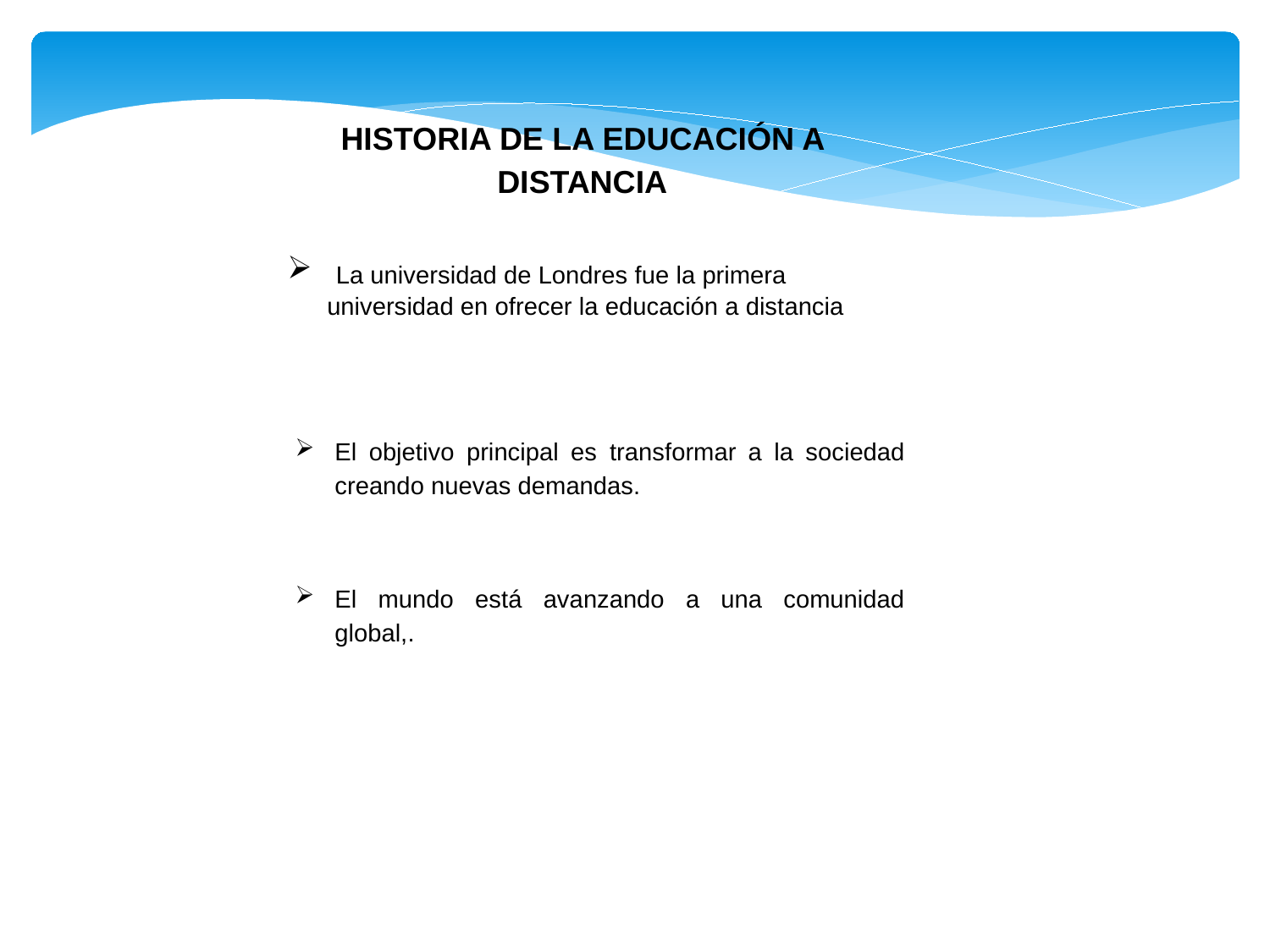

HISTORIA DE LA EDUCACIÓN A DISTANCIA
 La universidad de Londres fue la primera universidad en ofrecer la educación a distancia
El objetivo principal es transformar a la sociedad creando nuevas demandas.

El mundo está avanzando a una comunidad global,.